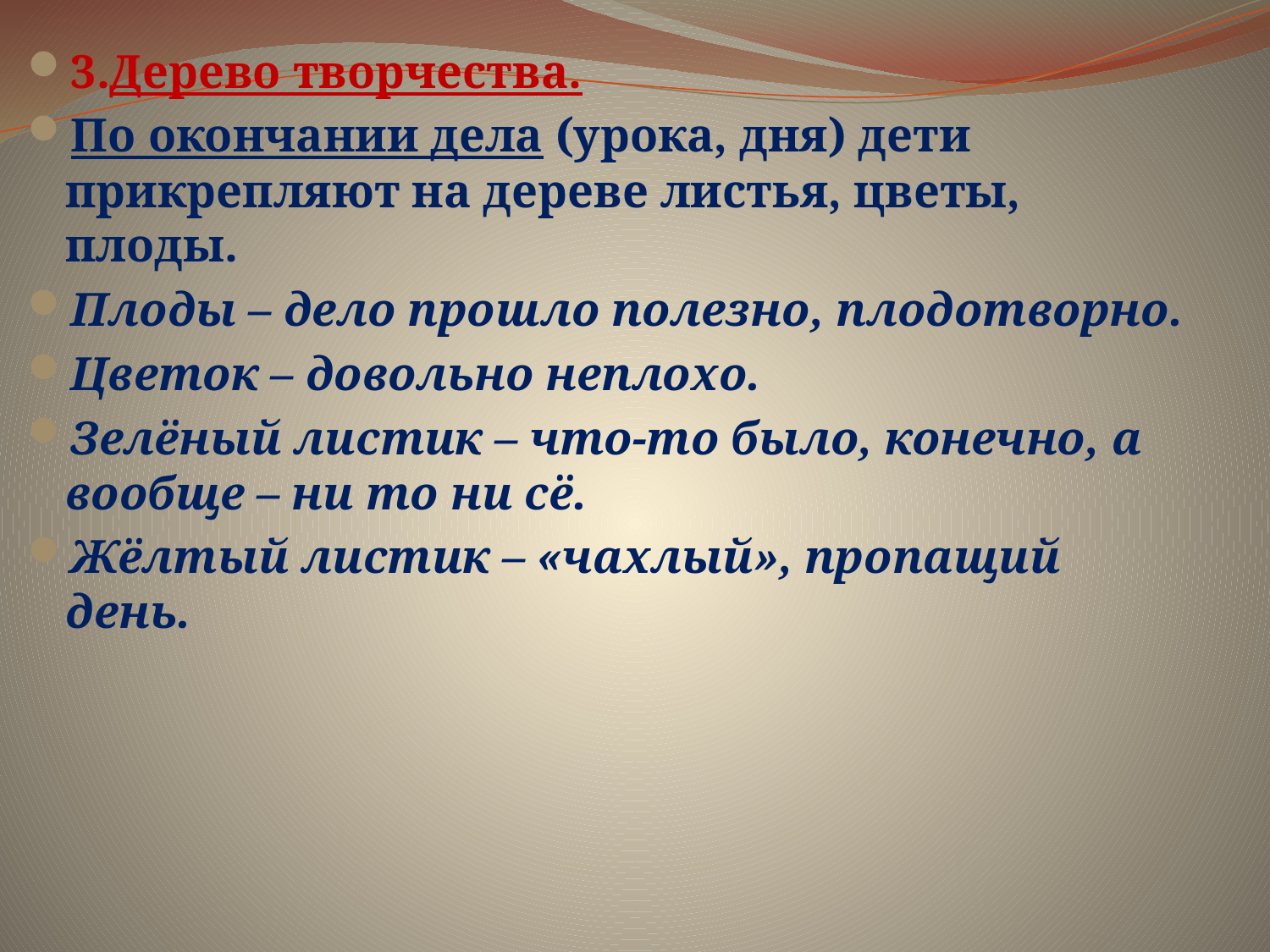

3.Дерево творчества.
По окончании дела (урока, дня) дети прикрепляют на дереве листья, цветы, плоды.
Плоды – дело прошло полезно, плодотворно.
Цветок – довольно неплохо.
Зелёный листик – что-то было, конечно, а вообще – ни то ни сё.
Жёлтый листик – «чахлый», пропащий день.